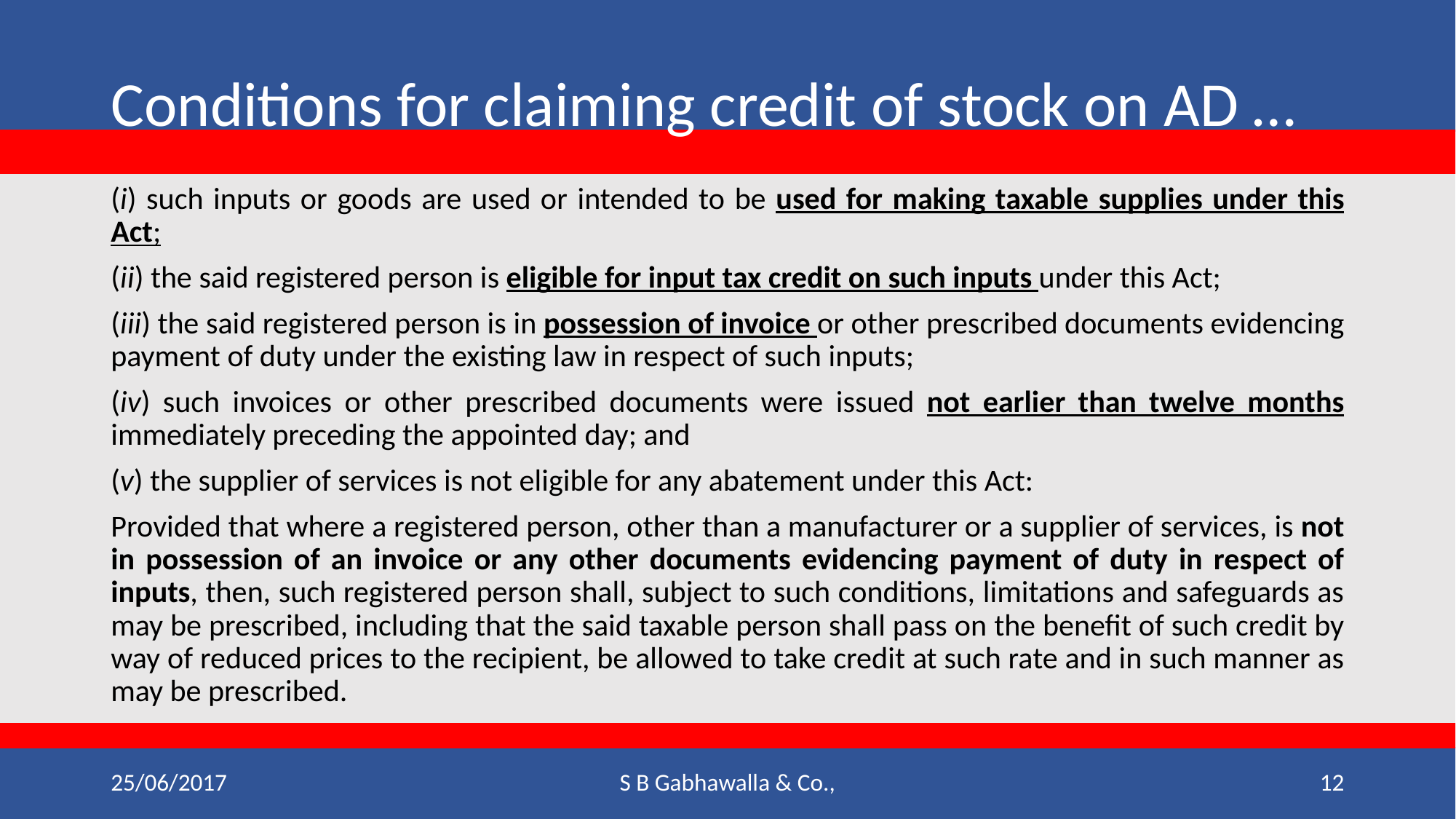

# Conditions for claiming credit of stock on AD …
(i) such inputs or goods are used or intended to be used for making taxable supplies under this Act;
(ii) the said registered person is eligible for input tax credit on such inputs under this Act;
(iii) the said registered person is in possession of invoice or other prescribed documents evidencing payment of duty under the existing law in respect of such inputs;
(iv) such invoices or other prescribed documents were issued not earlier than twelve months immediately preceding the appointed day; and
(v) the supplier of services is not eligible for any abatement under this Act:
Provided that where a registered person, other than a manufacturer or a supplier of services, is not in possession of an invoice or any other documents evidencing payment of duty in respect of inputs, then, such registered person shall, subject to such conditions, limitations and safeguards as may be prescribed, including that the said taxable person shall pass on the benefit of such credit by way of reduced prices to the recipient, be allowed to take credit at such rate and in such manner as may be prescribed.
25/06/2017
S B Gabhawalla & Co.,
12